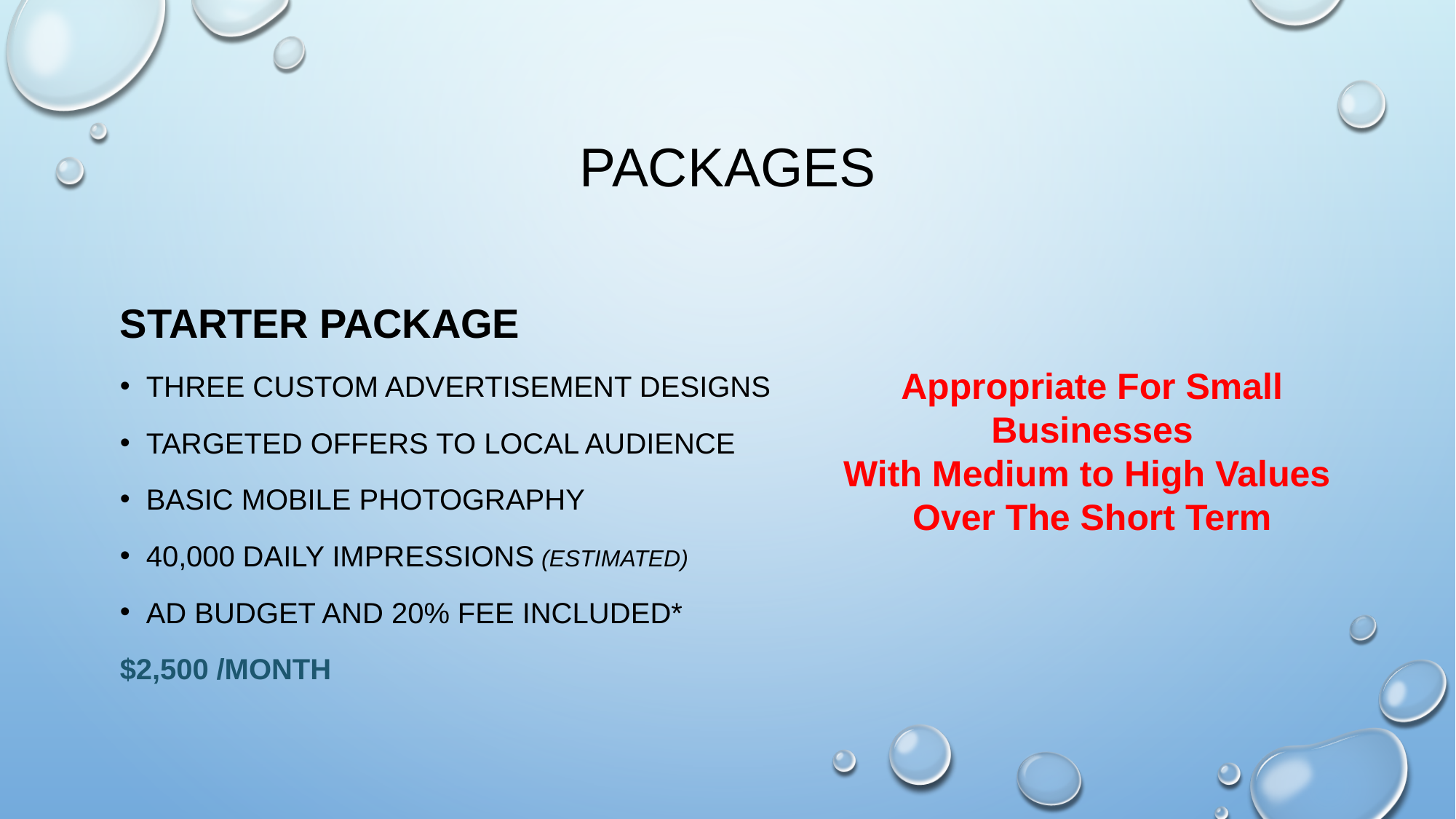

# packages
Starter package
Three Custom Advertisement Designs
Targeted Offers To Local Audience
Basic Mobile Photography
40,000 daily Impressions (estimated)
Ad Budget And 20% FEE Included*
$2,500 /month

Appropriate For Small Businesses
With Medium to High Values
Over The Short Term